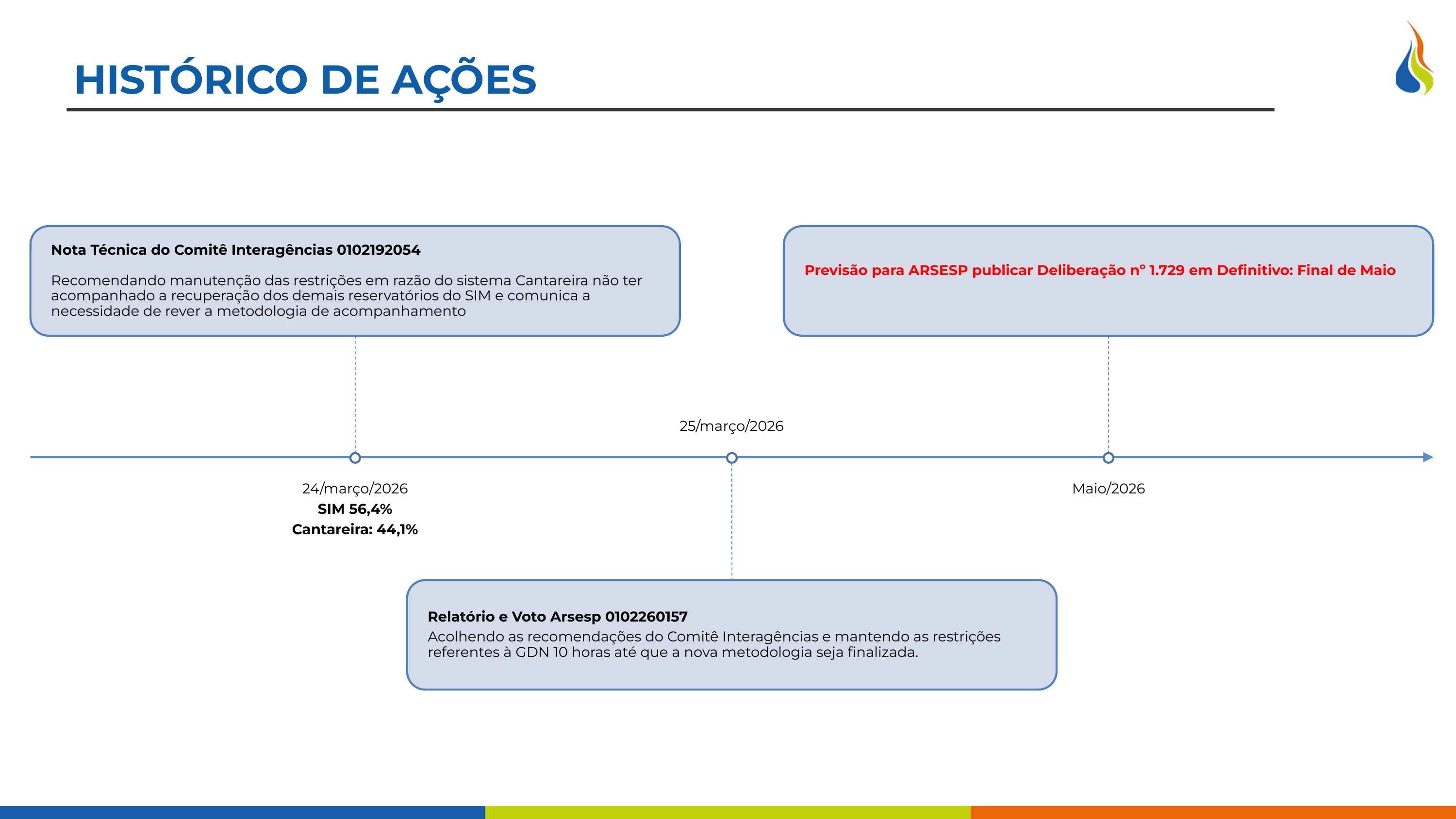

HISTÓRICO DE AÇÕES

24/março/2026
SIM 56,4%
Cantareira: 44,1%
Nota Técnica do Comitê Interagências 0102192054
Recomendando manutenção das restrições em razão do sistema Cantareira não ter acompanhado a recuperação dos demais reservatórios do SIM e comunica a necessidade de rever a metodologia de acompanhamento
25/março/2026
Relatório e Voto Arsesp 0102260157
Acolhendo as recomendações do Comitê Interagências e mantendo as restrições referentes à GDN 10 horas até que a nova metodologia seja finalizada.
Maio/2026
Previsão para ARSESP publicar Deliberação nº 1.729 em Definitivo: Final de Maio